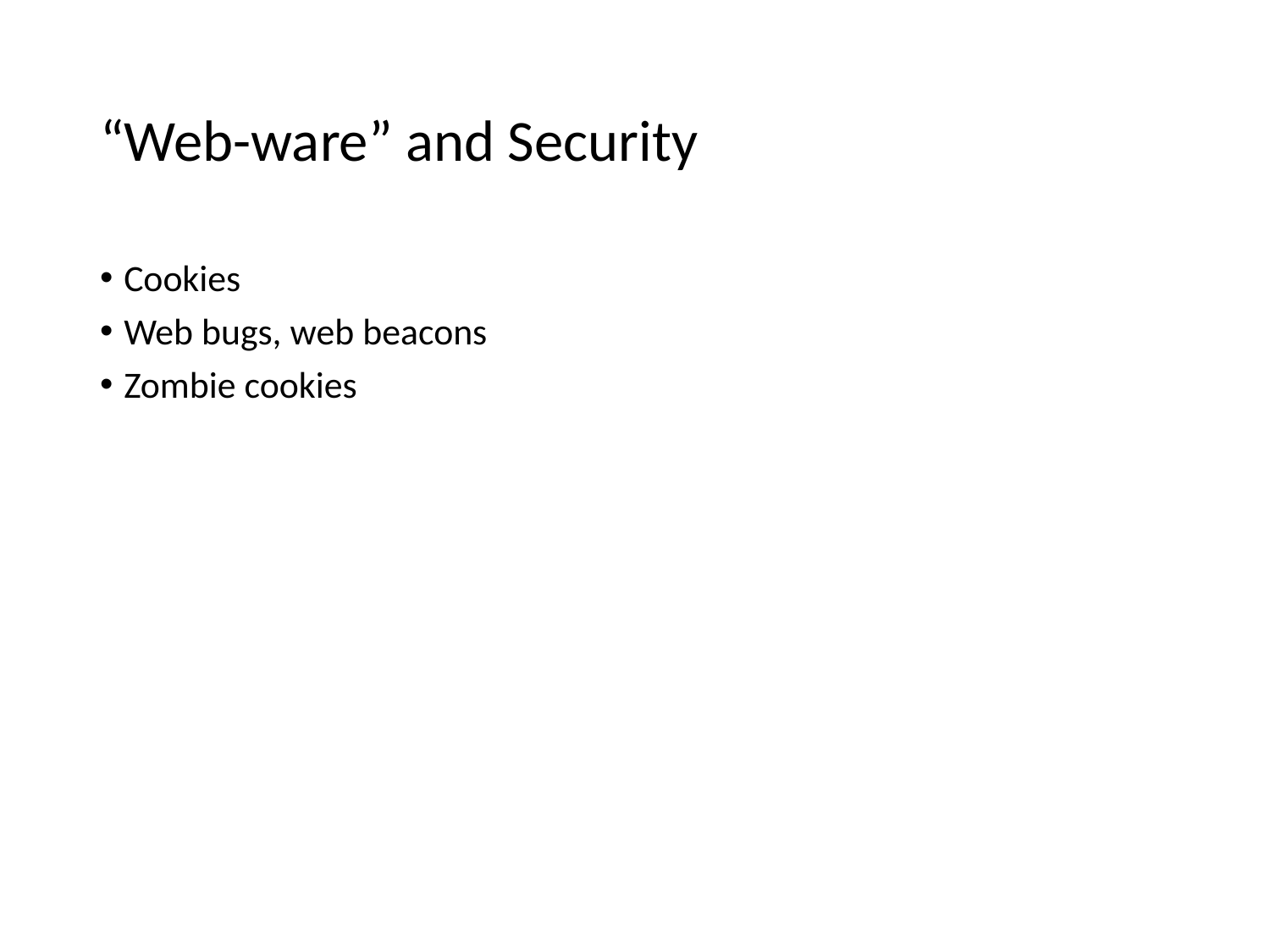

# “Web-ware” and Security
Cookies
Web bugs, web beacons
Zombie cookies